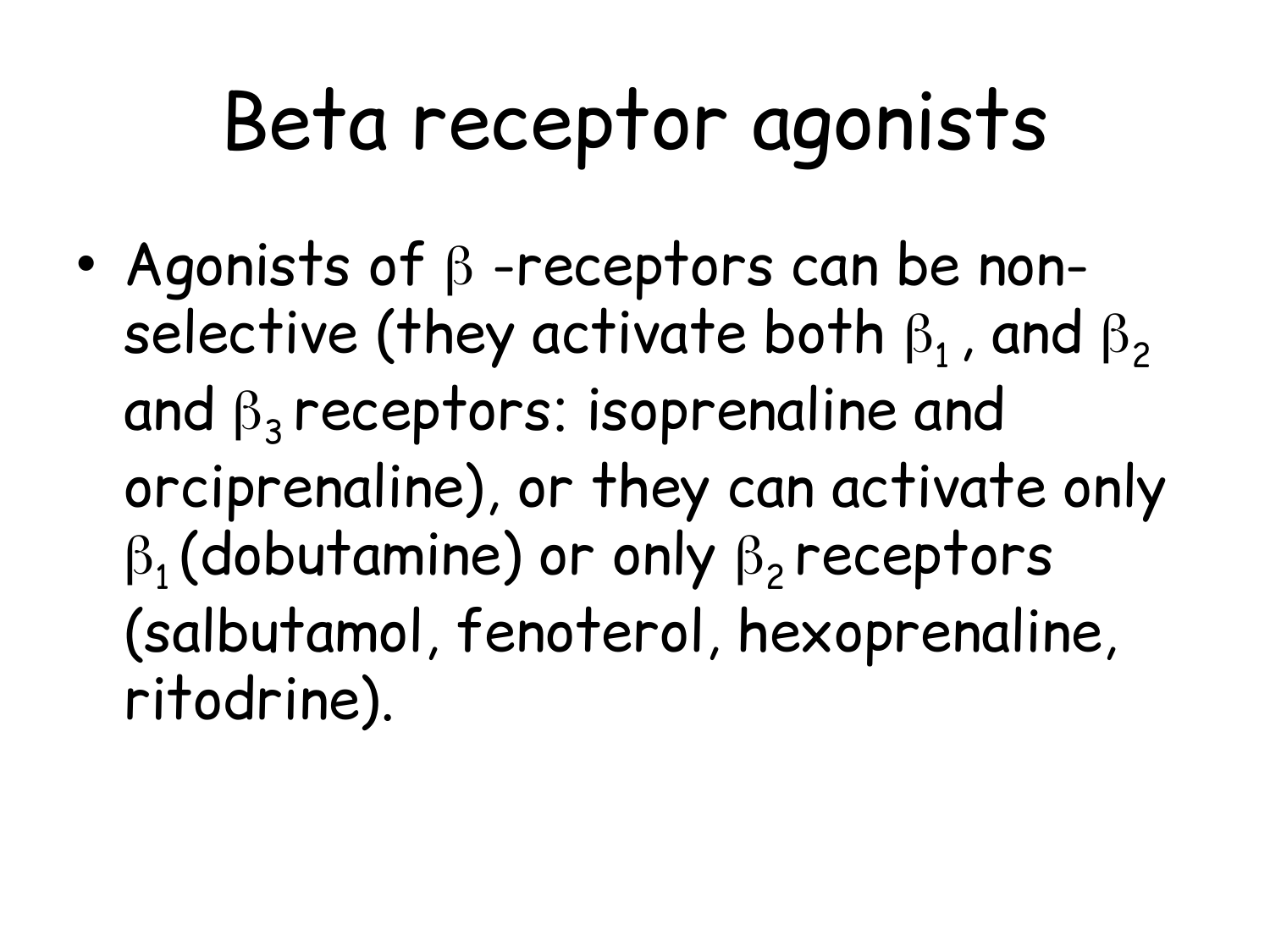

# Beta receptor agonists
Agonists of β -receptors can be non-selective (they activate both β1 , and β2 and β3 receptors: isoprenaline and orciprenaline), or they can activate only β1 (dobutamine) or only β2 receptors (salbutamol, fenoterol, hexoprenaline, ritodrine).